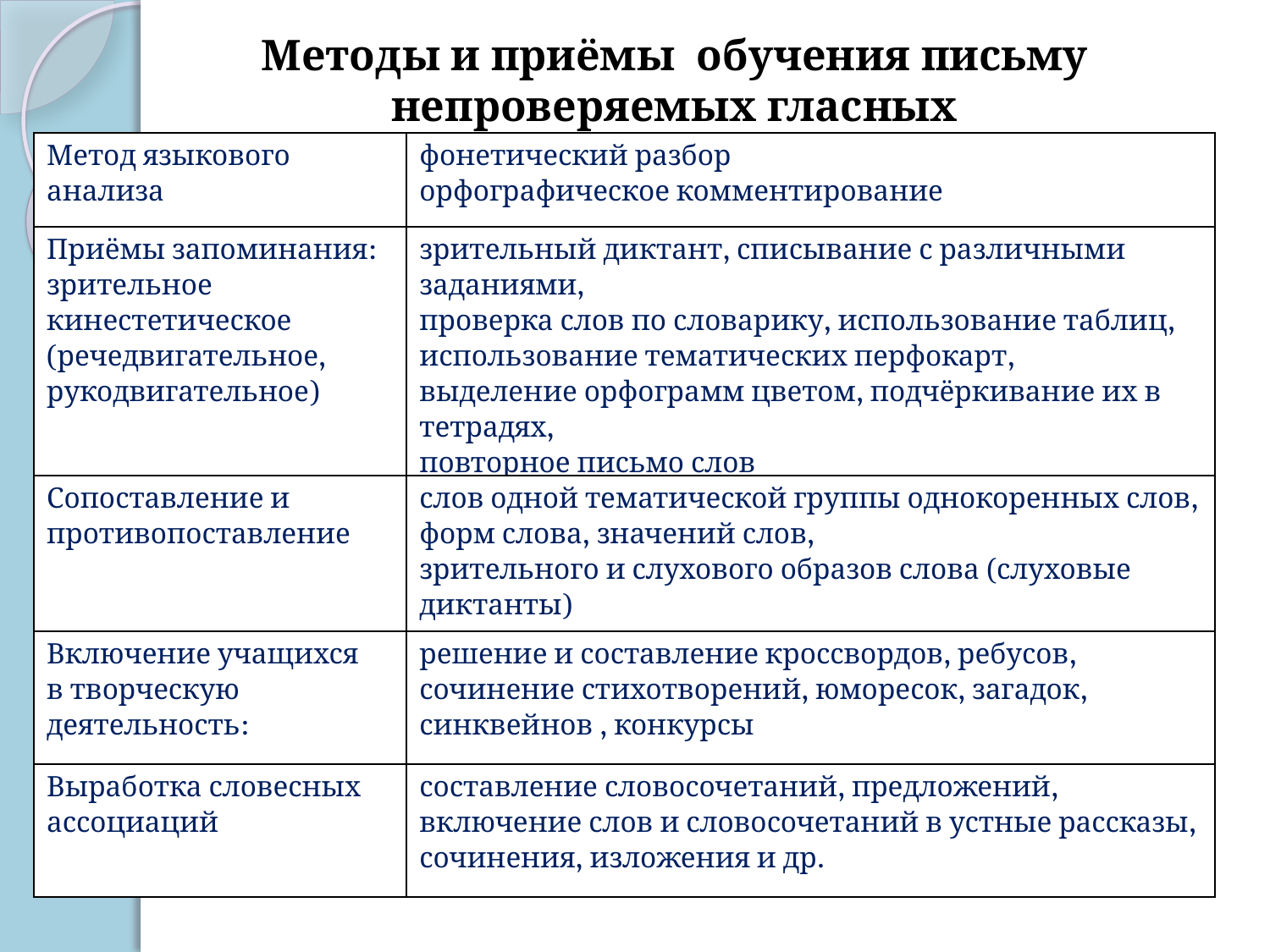

Методы и приёмы  обучения письму непроверяемых гласных
| Метод языкового анализа | фонетический разбор орфографическое комментирование |
| --- | --- |
| Приёмы запоминания: зрительное кинестетическое (речедвигательное, рукодвигательное) | зрительный диктант, списывание с различными заданиями, проверка слов по словарику, использование таблиц, использование тематических перфокарт, выделение орфограмм цветом, подчёркивание их в тетрадях, повторное письмо слов |
| Сопоставление и противопоставление | слов одной тематической группы однокоренных слов, форм слова, значений слов, зрительного и слухового образов слова (слуховые диктанты) |
| Включение учащихся в творческую деятельность: | решение и составление кроссвордов, ребусов, сочинение стихотворений, юморесок, загадок, синквейнов , конкурсы |
| Выработка словесных ассоциаций | составление словосочетаний, предложений, включение слов и словосочетаний в устные рассказы, сочинения, изложения и др. |